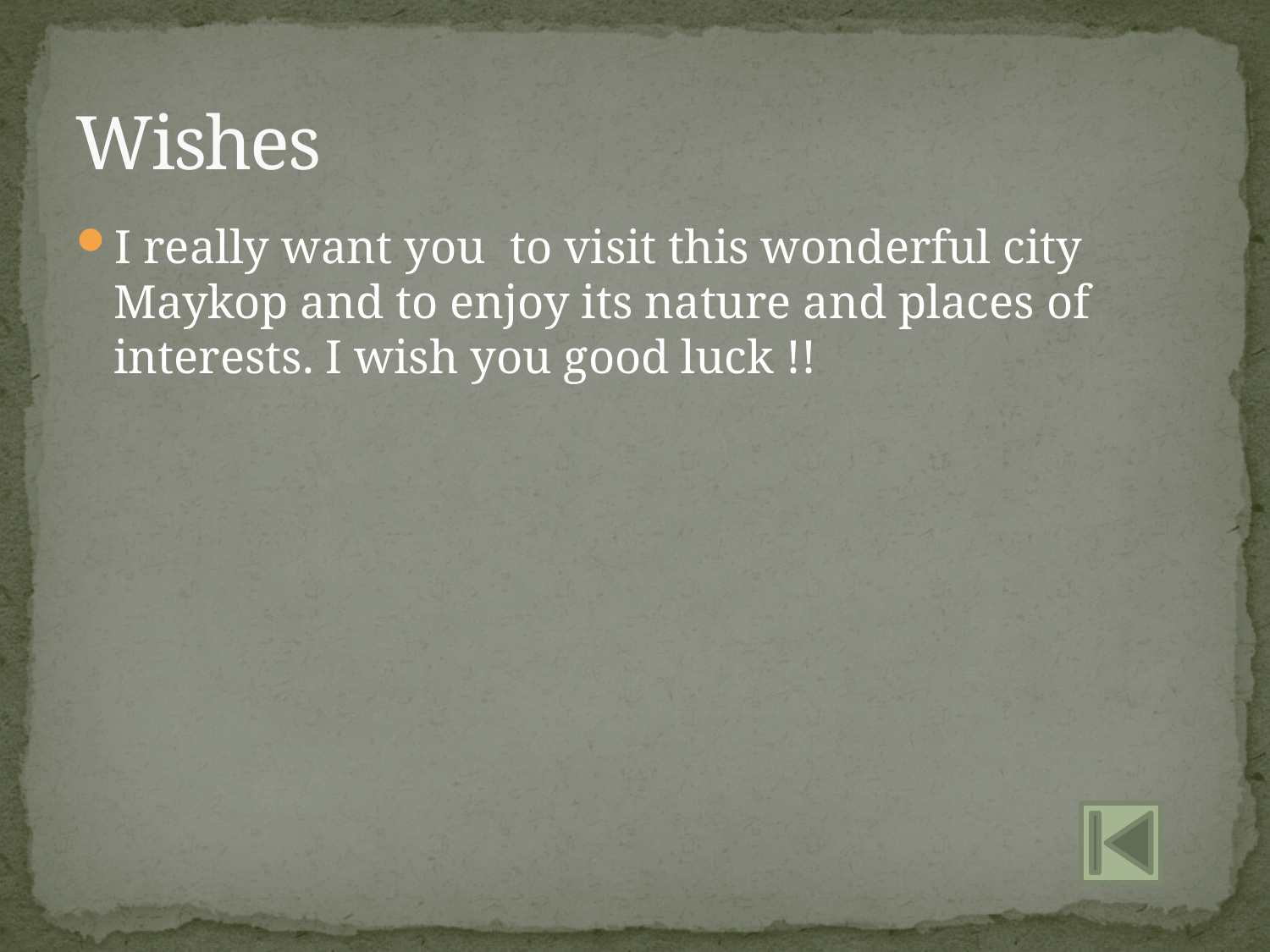

# Wishes
I really want you  to visit this wonderful city Maykop and to enjoy its nature and places of interests. I wish you good luck !!